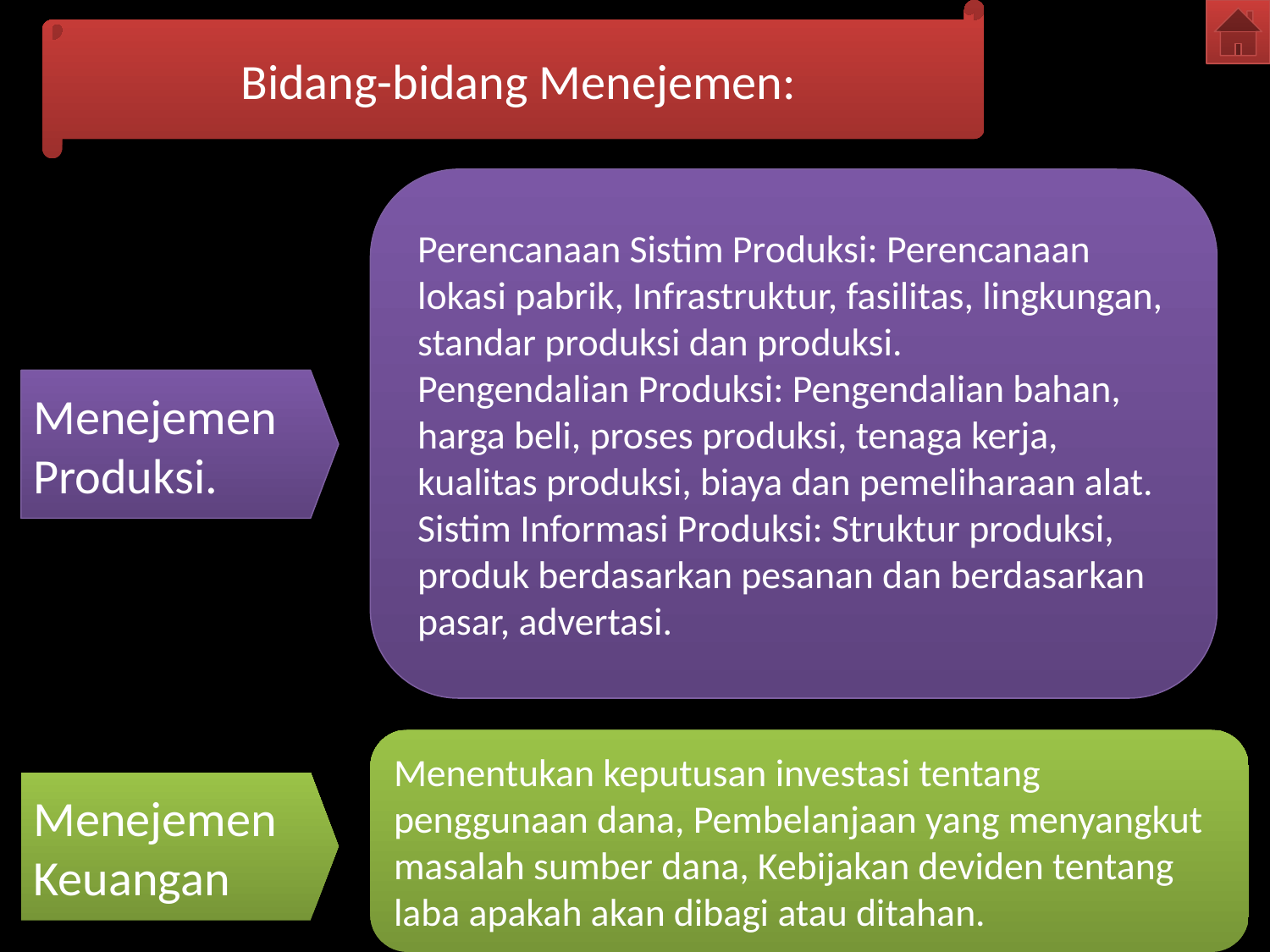

Bidang-bidang Menejemen:

B. :

Perencanaan Sistim Produksi: Perencanaan lokasi pabrik, Infrastruktur, fasilitas, lingkungan, standar produksi dan produksi.
Pengendalian Produksi: Pengendalian bahan, harga beli, proses produksi, tenaga kerja, kualitas produksi, biaya dan pemeliharaan alat.
Sistim Informasi Produksi: Struktur produksi, produk berdasarkan pesanan dan berdasarkan pasar, advertasi.
Menejemen Produksi.
Menentukan keputusan investasi tentang penggunaan dana, Pembelanjaan yang menyangkut masalah sumber dana, Kebijakan deviden tentang laba apakah akan dibagi atau ditahan.
Menejemen Keuangan